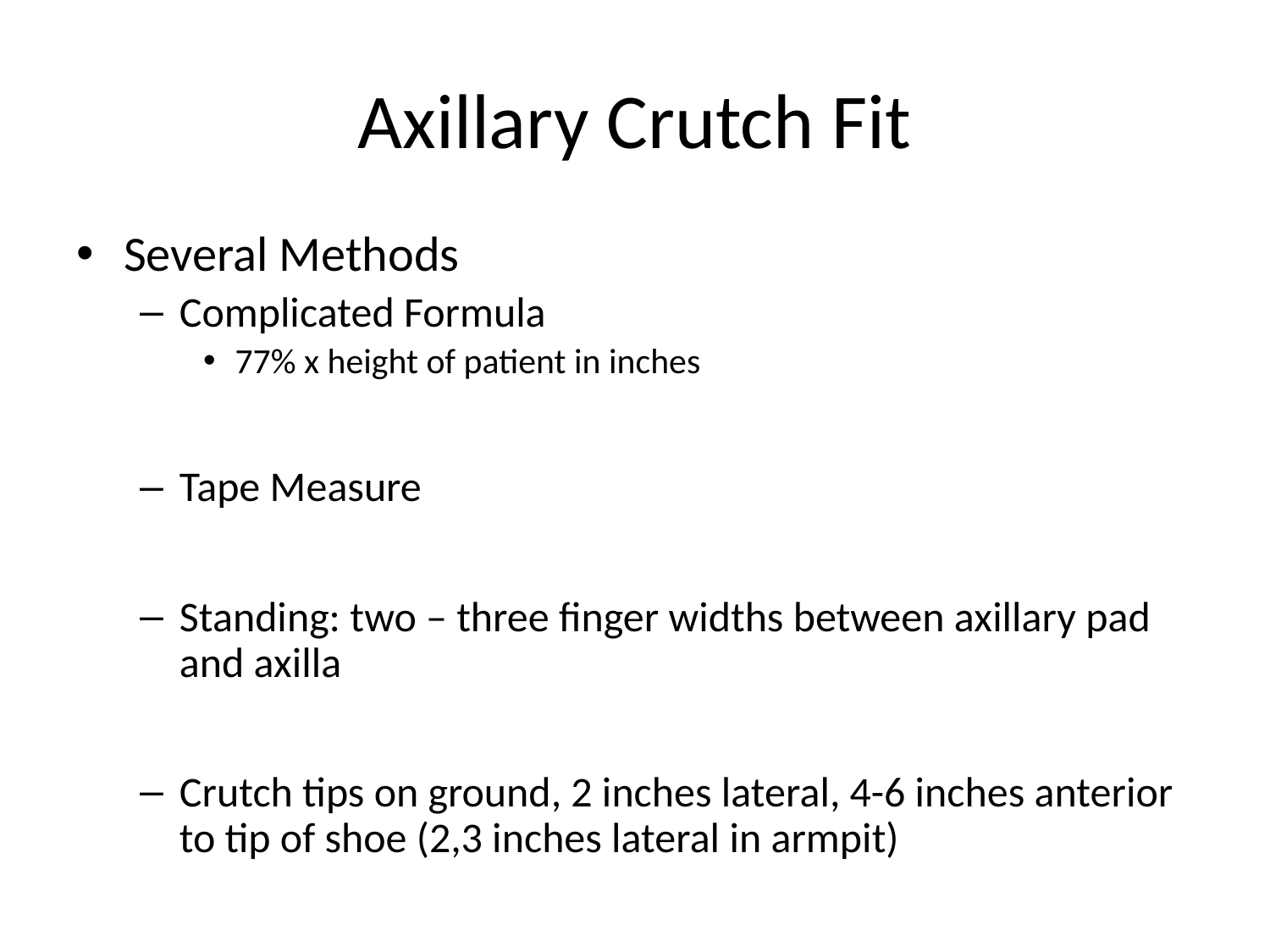

# Axillary Crutch Fit
Several Methods
Complicated Formula
77% x height of patient in inches

Tape Measure

Standing: two – three finger widths between axillary pad and axilla

Crutch tips on ground, 2 inches lateral, 4-6 inches anterior to tip of shoe (2,3 inches lateral in armpit)